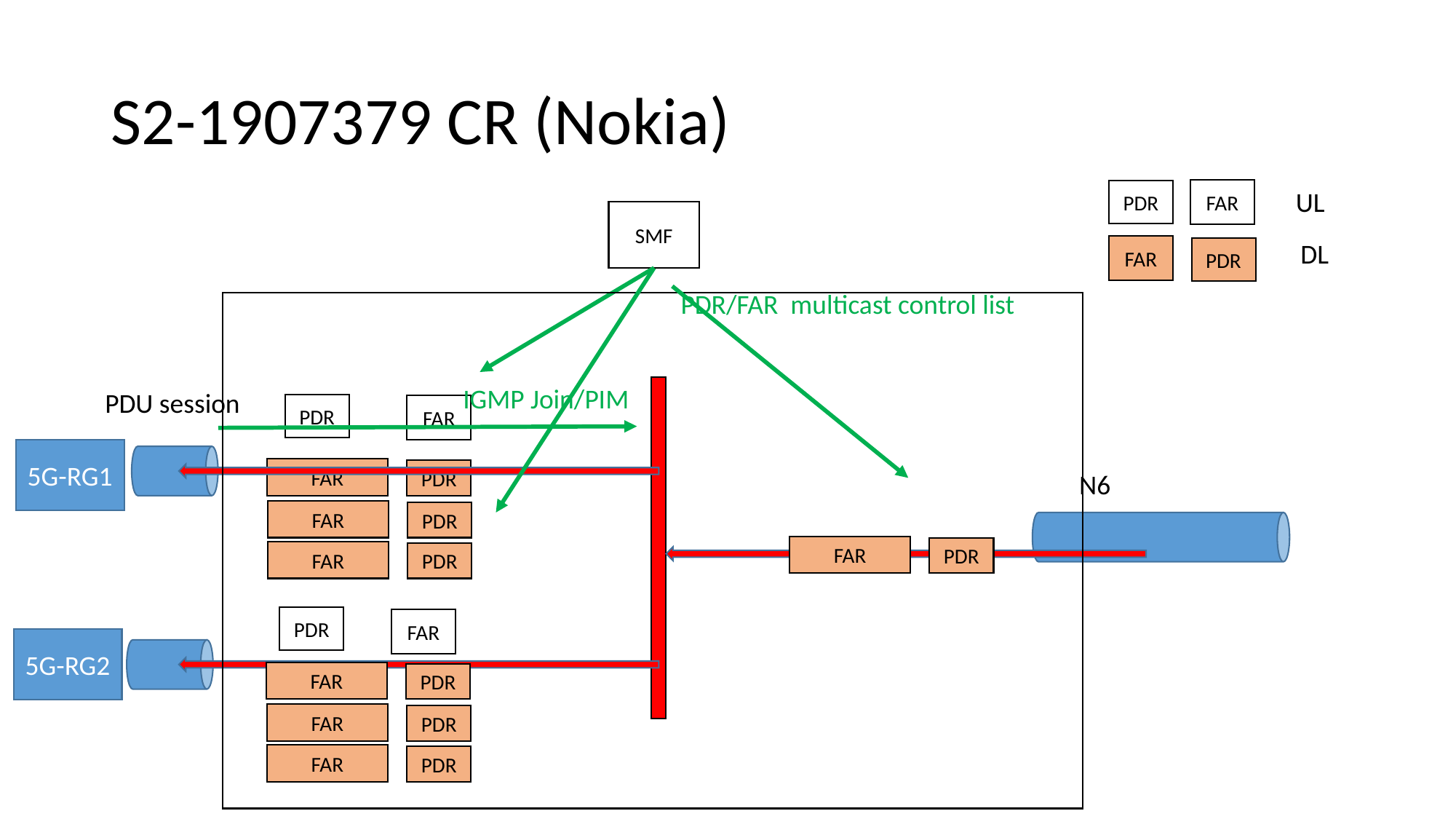

# S2-1907379 CR (Nokia)
UL
FAR
PDR
SMF
DL
FAR
PDR
PDR/FAR  multicast control list

IGMP Join/PIM

PDU session
PDR
FAR

5G-RG1
FAR
PDR
N6

FAR
PDR
FAR
PDR
FAR
PDR

PDR
FAR

5G-RG2

FAR
PDR
FAR
PDR
FAR
PDR